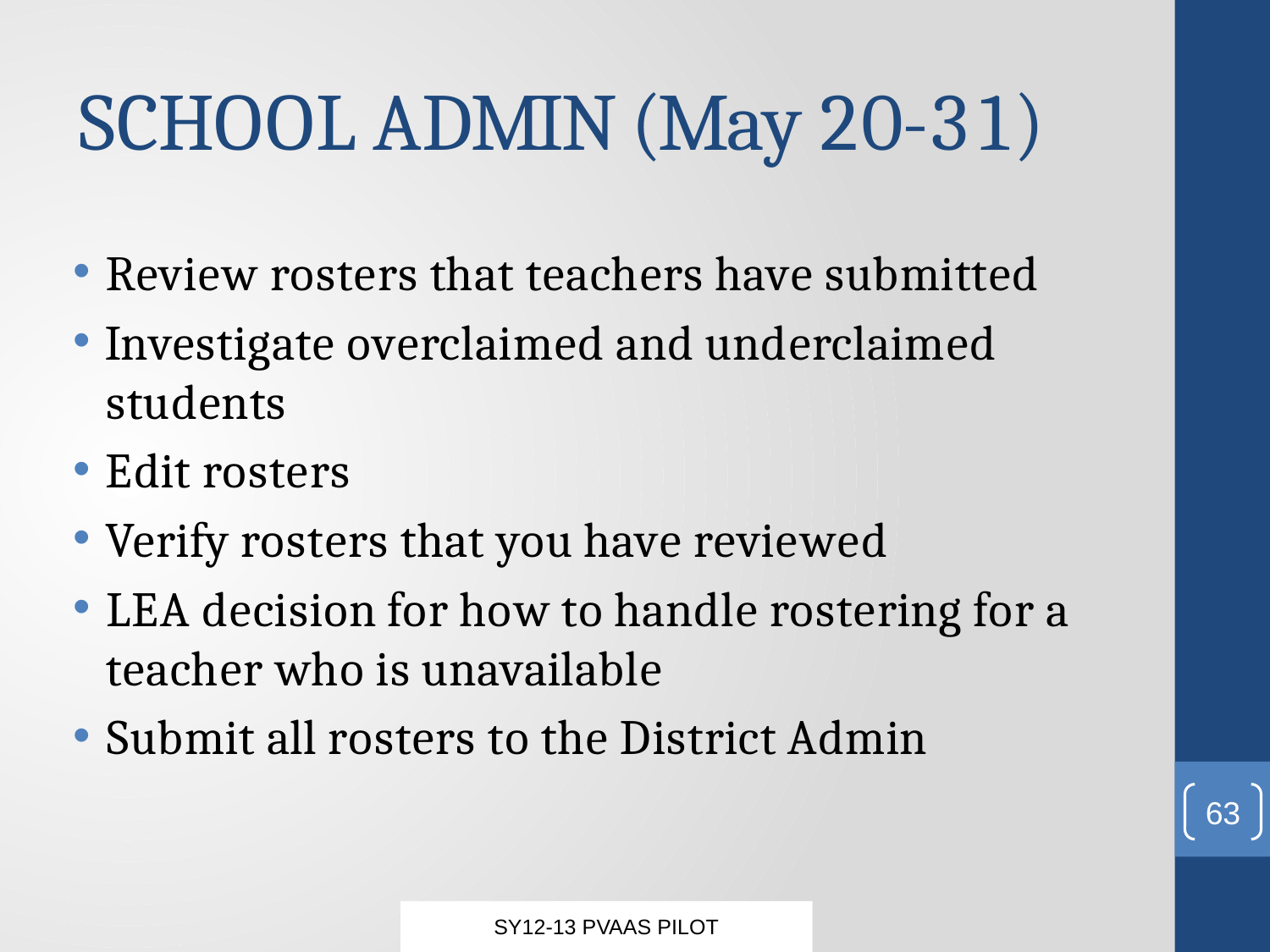

# SCHOOL ADMIN (May 20-31)
Review rosters that teachers have submitted
Investigate overclaimed and underclaimed students
Edit rosters
Verify rosters that you have reviewed
LEA decision for how to handle rostering for a teacher who is unavailable
Submit all rosters to the District Admin

63
SY12-13 PVAAS PILOT
SY12-13 PVAAS PILOT